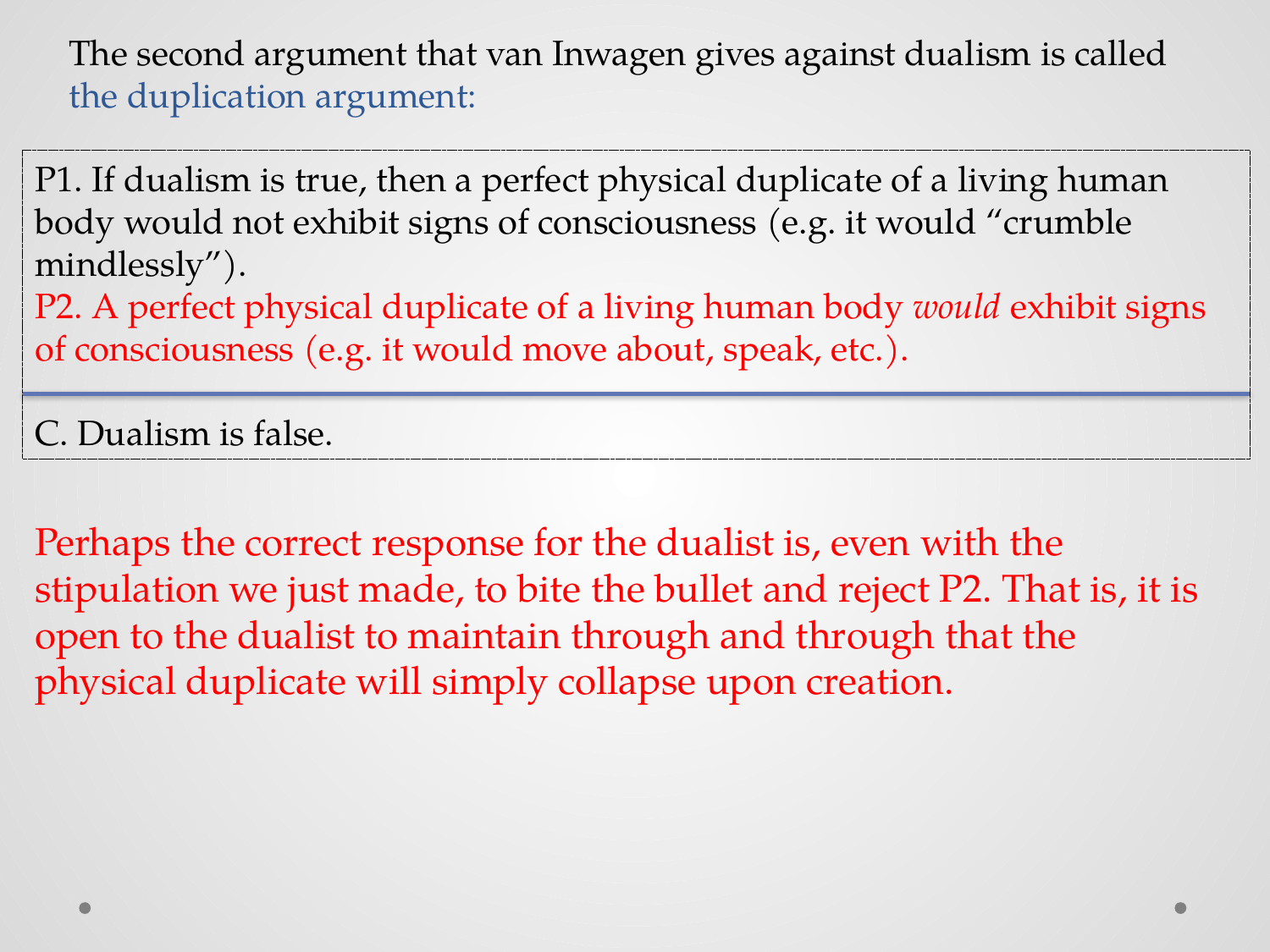

The second argument that van Inwagen gives against dualism is called
the duplication argument:
P1. If dualism is true, then a perfect physical duplicate of a living human body would not exhibit signs of consciousness (e.g. it would “crumble mindlessly”).
P2. A perfect physical duplicate of a living human body would exhibit signs of consciousness (e.g. it would move about, speak, etc.).

C. Dualism is false.
Perhaps the correct response for the dualist is, even with the stipulation we just made, to bite the bullet and reject P2. That is, it is open to the dualist to maintain through and through that the physical duplicate will simply collapse upon creation.